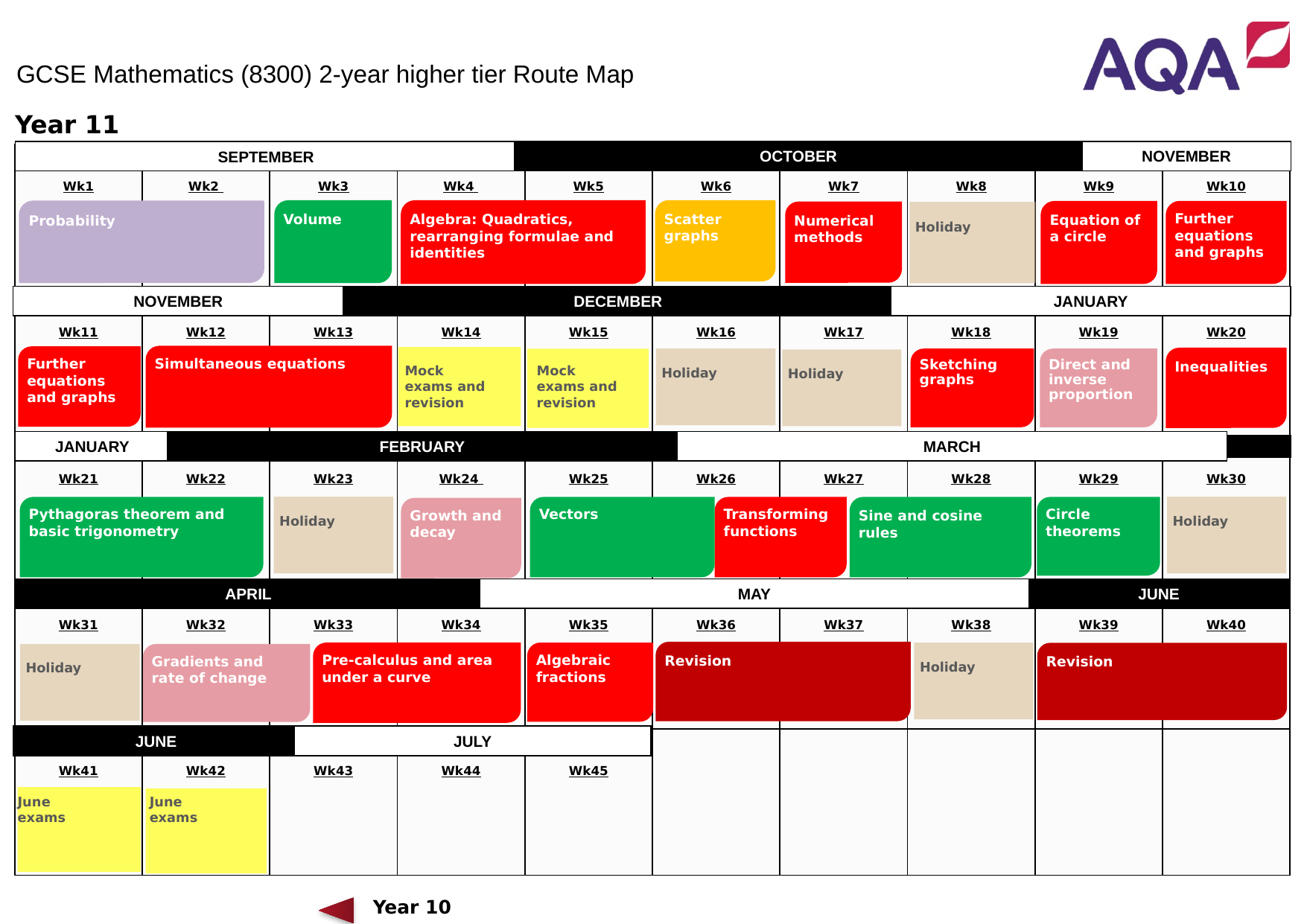

GCSE Mathematics (8300) 2-year higher tier Route Map
Year 11
Scatter graphs
Volume
Algebra: Quadratics, rearranging formulae and identities

Equation of a circle
Further equations and graphs
Numerical methods
Probability

Holiday
Simultaneous equations
Further equations and graphs

Inequalities

Holiday
Sketching graphs
Direct and inverse proportion

Holiday
Mock
exams and revision
Mock
exams and revision

Holiday

Holiday
Pythagoras theorem and basic trigonometry
Vectors
Transforming functions
Sine and cosine rules
Circle theorems
Growth and decay
Revision
Algebraic fractions

Holiday
Pre-calculus and area under a curve
Revision

Holiday
Gradients and  rate of change

June
exams
June
exams

Year 10